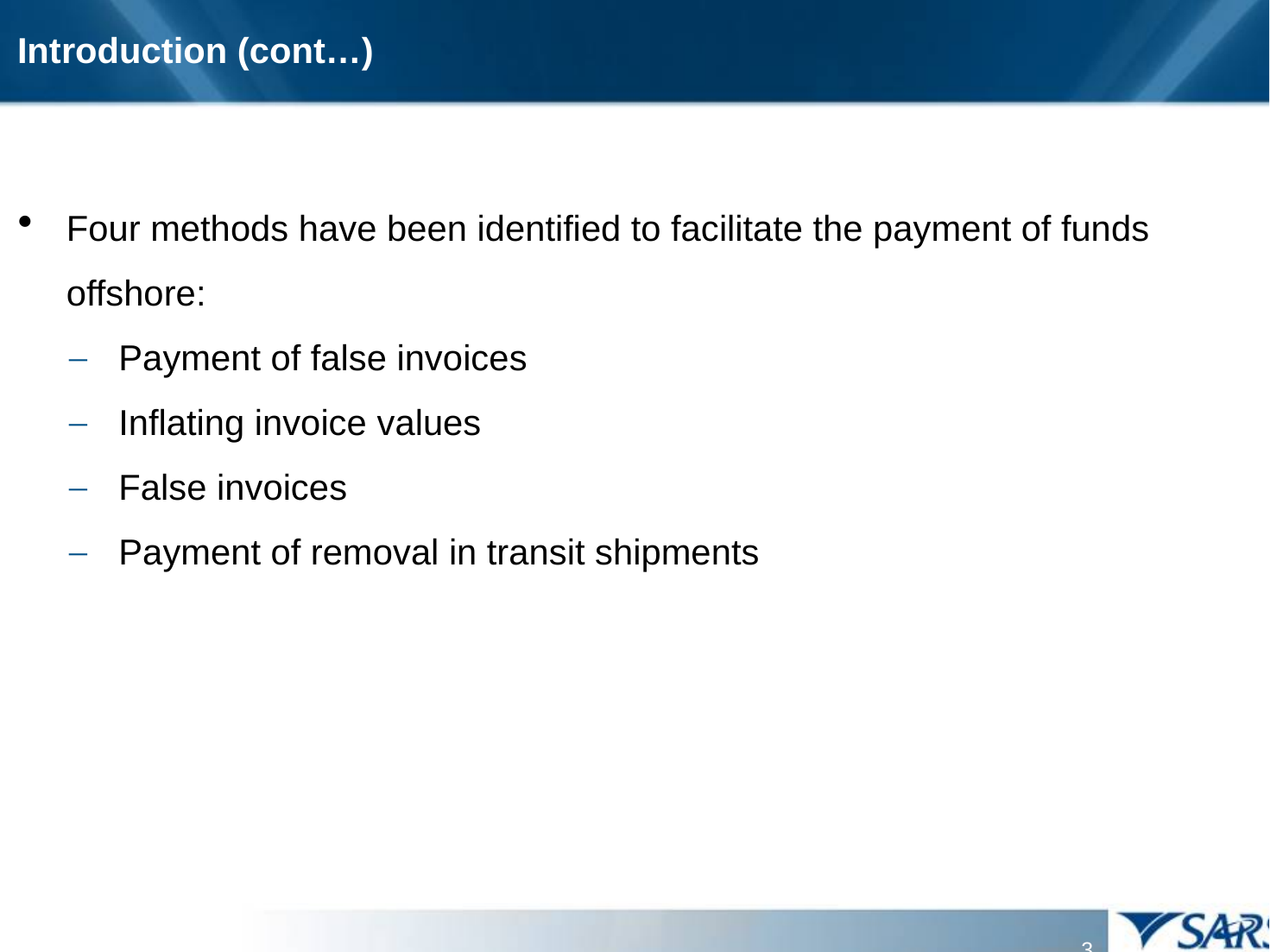

# Introduction (cont…)
Four methods have been identified to facilitate the payment of funds offshore:
Payment of false invoices
Inflating invoice values
False invoices
Payment of removal in transit shipments
3